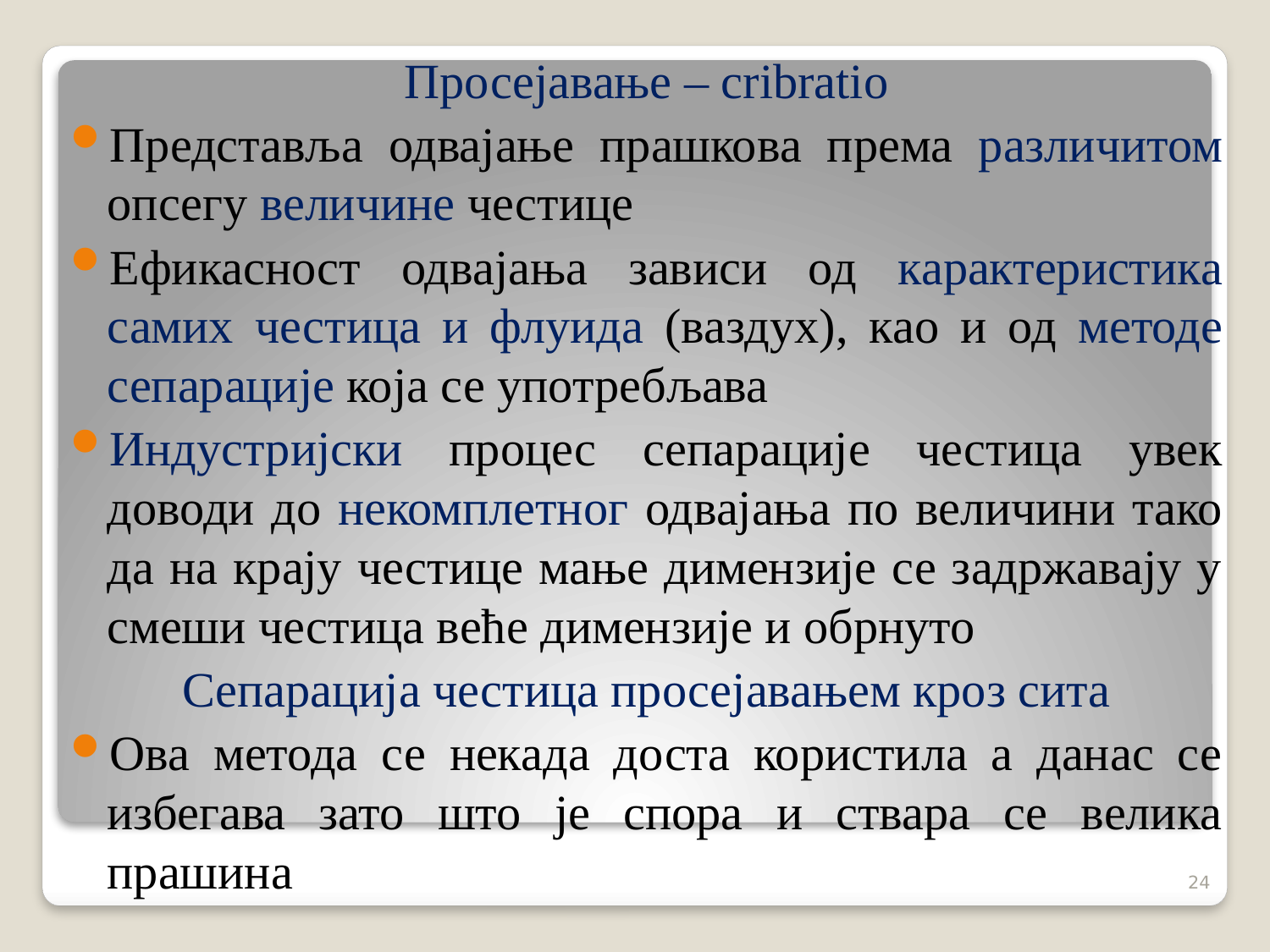

Просејавање – cribratio
Представља одвајање прашкова према различитом опсегу величине честице
Ефикасност одвајања зависи од карактеристика самих честица и флуида (ваздух), као и од методе сепарације која се употребљава
Индустријски процес сепарације честица увек доводи до некомплетног одвајања по величини тако да на крају честице мање димензије се задржавају у смеши честица веће димензије и обрнуто
Сепарација честица просејавањем кроз сита
Ова метода се некада доста користила а данас се избегава зато што је спора и ствара се велика прашина
24